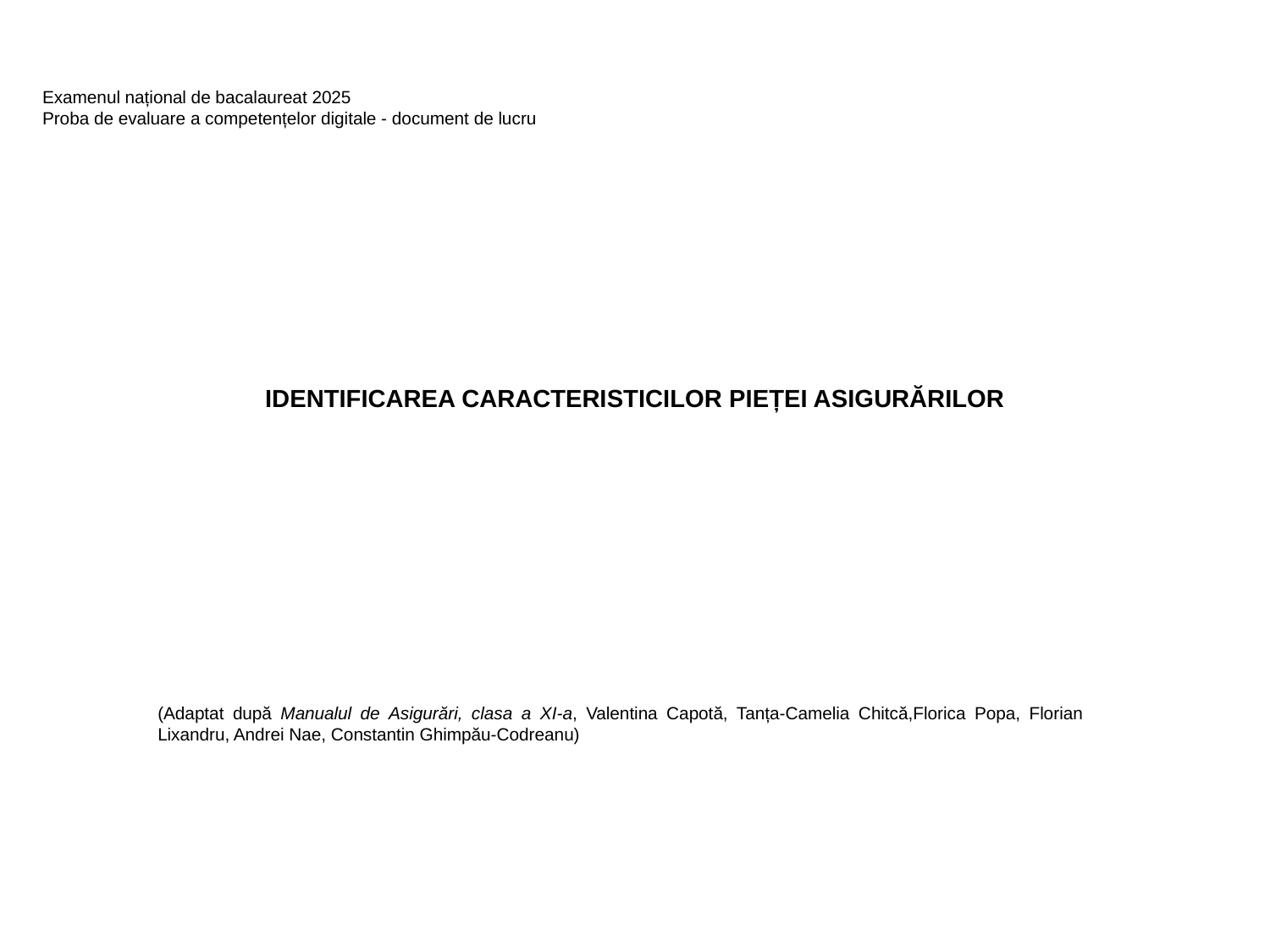

Examenul național de bacalaureat 2025
Proba de evaluare a competențelor digitale - document de lucru
# IDENTIFICAREA CARACTERISTICILOR PIEȚEI ASIGURĂRILOR
(Adaptat după Manualul de Asigurări, clasa a XI-a, Valentina Capotă, Tanța-Camelia Chitcă,Florica Popa, Florian Lixandru, Andrei Nae, Constantin Ghimpău-Codreanu)